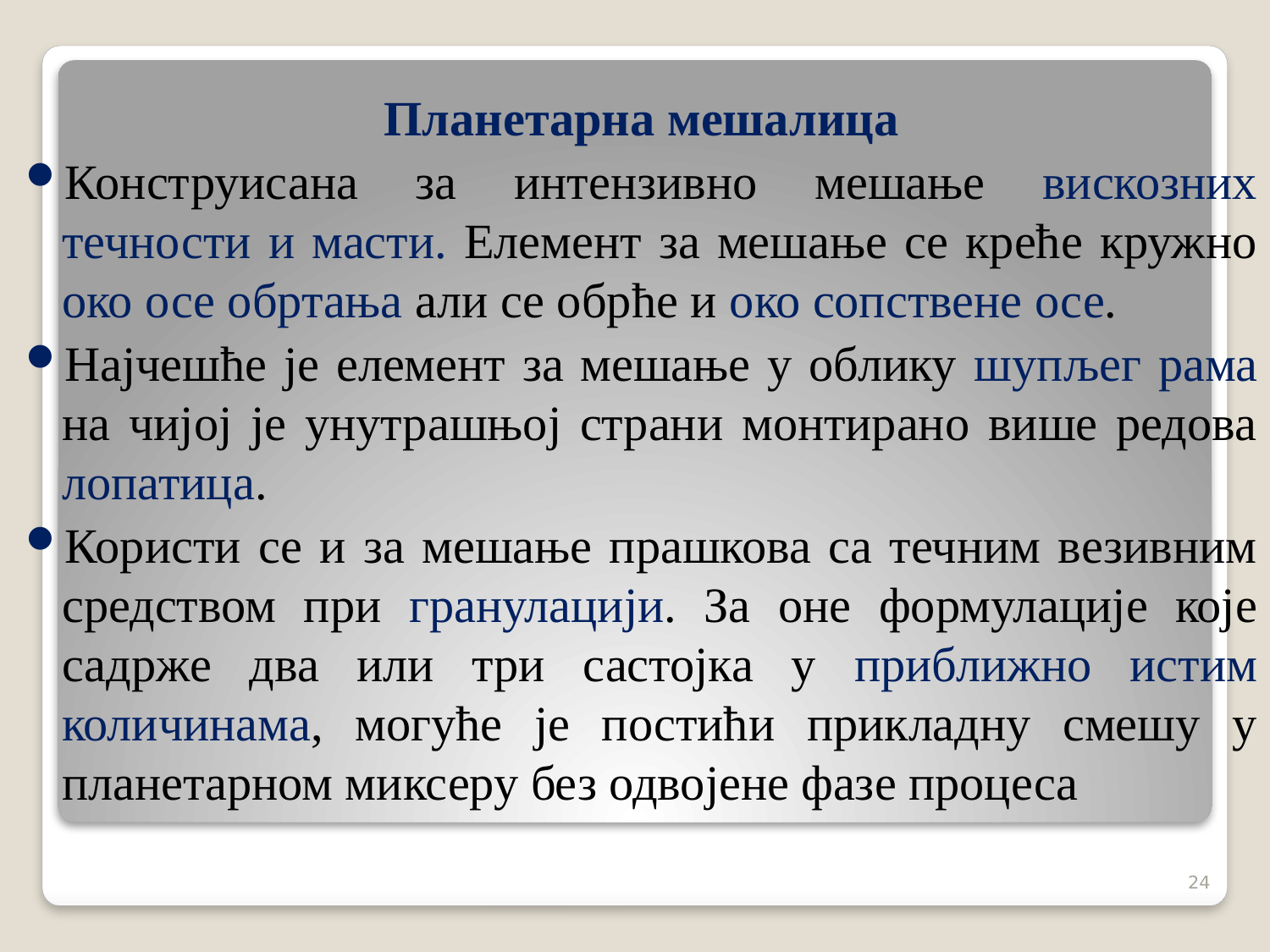

Планетарна мешалица
Конструисана за интензивно мешање вискозних течности и масти. Елемент за мешање се креће кружно око осе обртања али се обрће и око сопствене осе.
Најчешће је елемент за мешање у облику шупљег рама на чијој је унутрашњој страни монтирано више редова лопатица.
Користи се и за мешање прашкова са течним везивним средством при гранулацији. За оне формулације које садрже два или три састојка у приближно истим количинама, могуће је постићи прикладну смешу у планетарном миксеру без одвојене фазе процеса

24